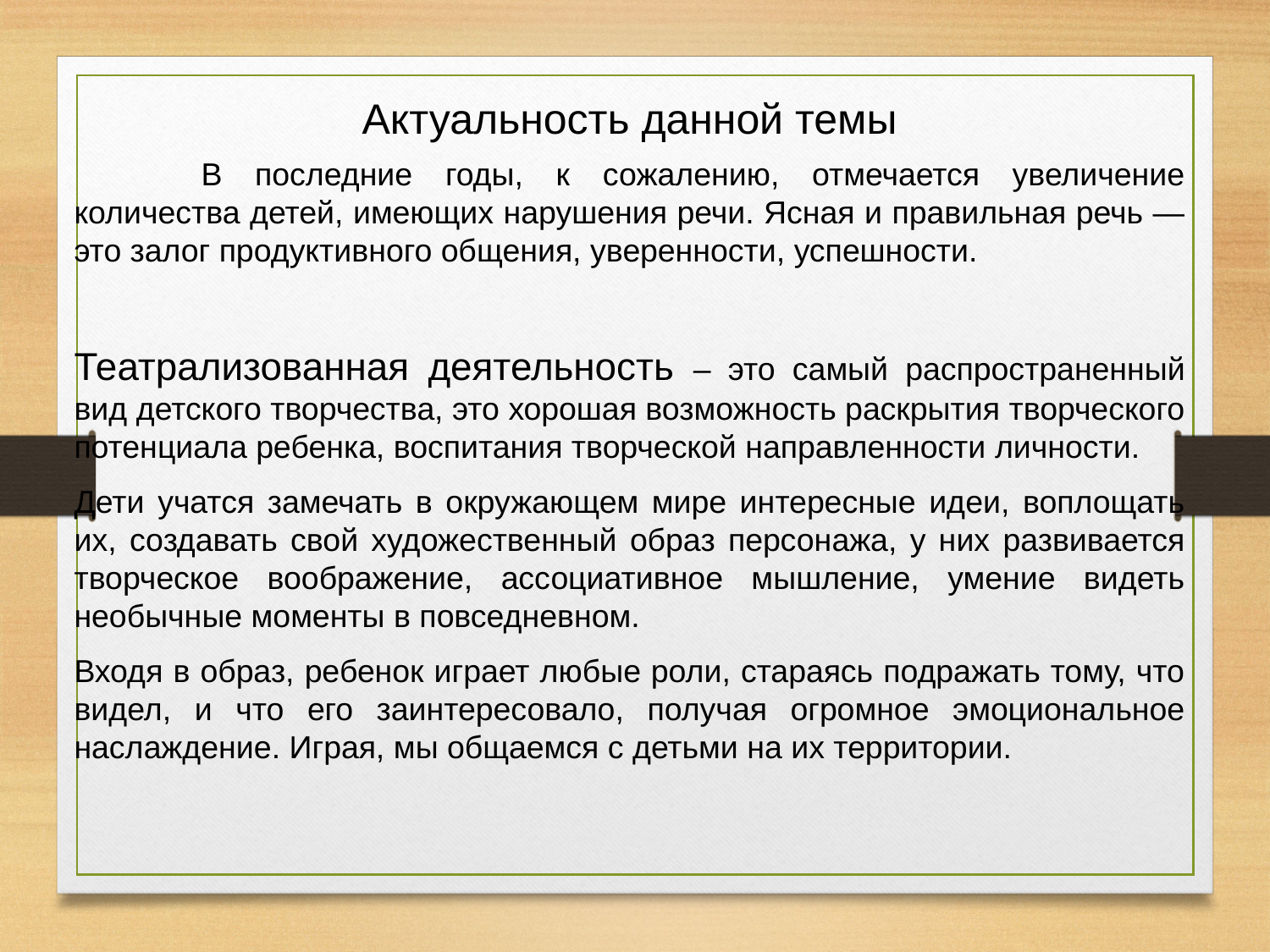

Актуальность данной темы
# В последние годы, к сожалению, отмечается увеличение количества детей, имеющих нарушения речи. Ясная и правильная речь — это залог продуктивного общения, уверенности, успешности.

Театрализованная деятельность – это самый распространенный вид детского творчества, это хорошая возможность раскрытия творческого потенциала ребенка, воспитания творческой направленности личности.
Дети учатся замечать в окружающем мире интересные идеи, воплощать их, создавать свой художественный образ персонажа, у них развивается творческое воображение, ассоциативное мышление, умение видеть необычные моменты в повседневном.
Входя в образ, ребенок играет любые роли, стараясь подражать тому, что видел, и что его заинтересовало, получая огромное эмоциональное наслаждение. Играя, мы общаемся с детьми на их территории.